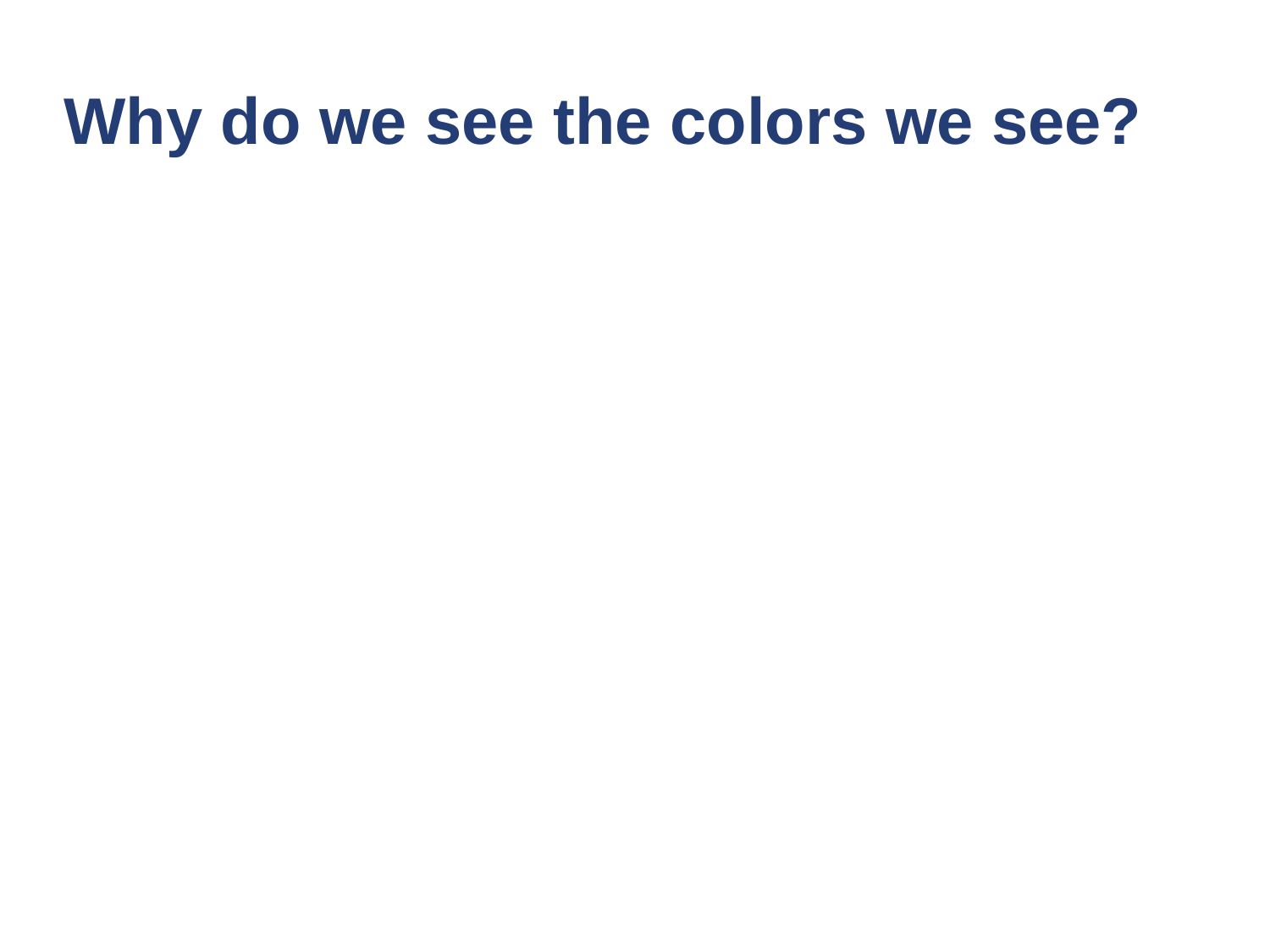

# Why do we see the colors we see?